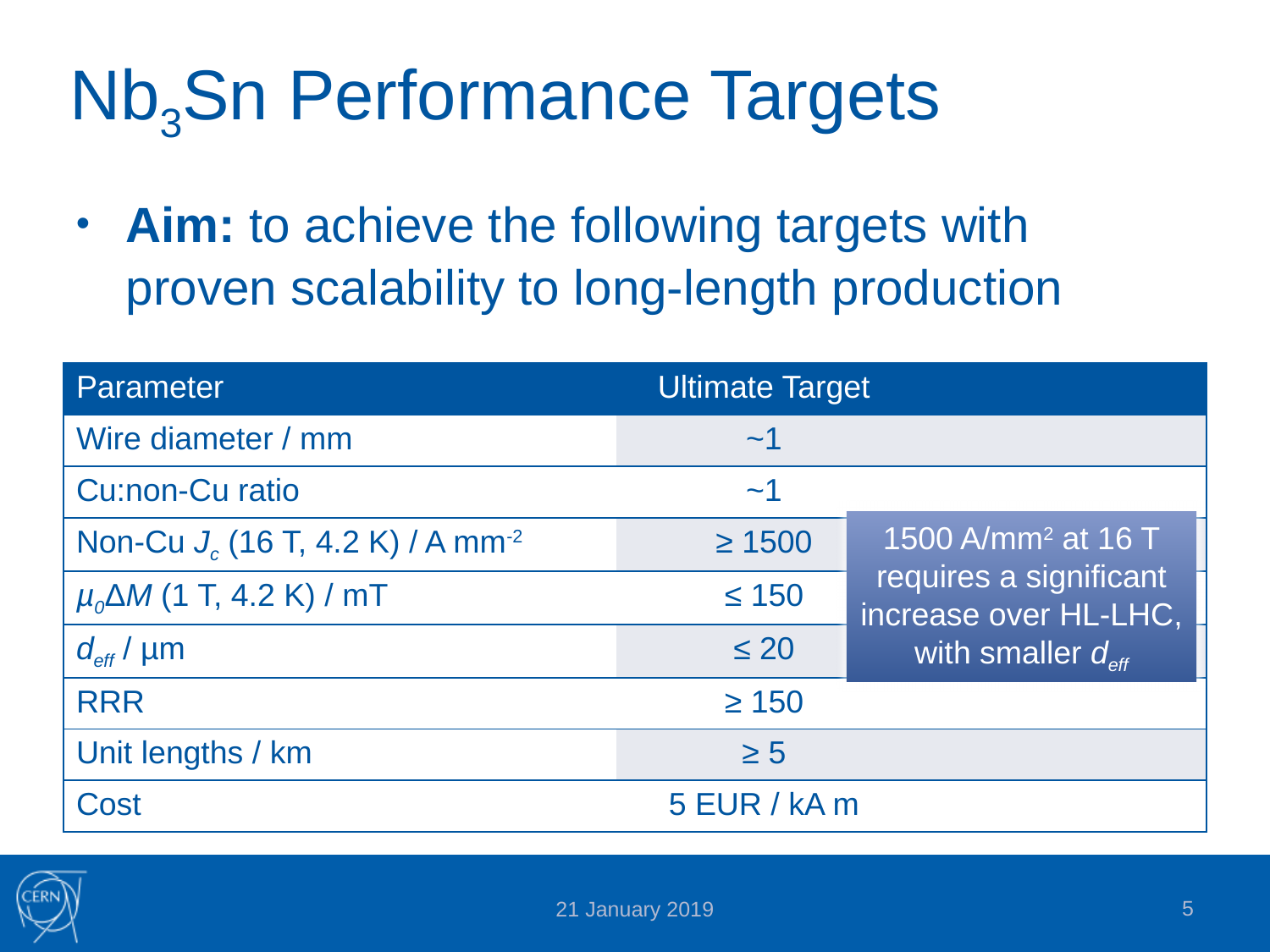

# Nb3Sn Performance Targets
Aim: to achieve the following targets with proven scalability to long-length production
| Parameter | Ultimate Target |  |
| --- | --- | --- |
| Wire diameter / mm | ~1 |  |
| Cu:non-Cu ratio | ~1 |  |
| Non-Cu Jc (16 T, 4.2 K) / A mm-2 | ≥ 1500 |  |
| µ0ΔM (1 T, 4.2 K) / mT | ≤ 150 |  |
| deff / µm | ≤ 20 |  |
| RRR | ≥ 150 |  |
| Unit lengths / km | ≥ 5 |  |
| Cost | 5 EUR / kA m |  |
1500 A/mm2 at 16 T requires a significant increase over HL-LHC, with smaller deff
5
21 January 2019